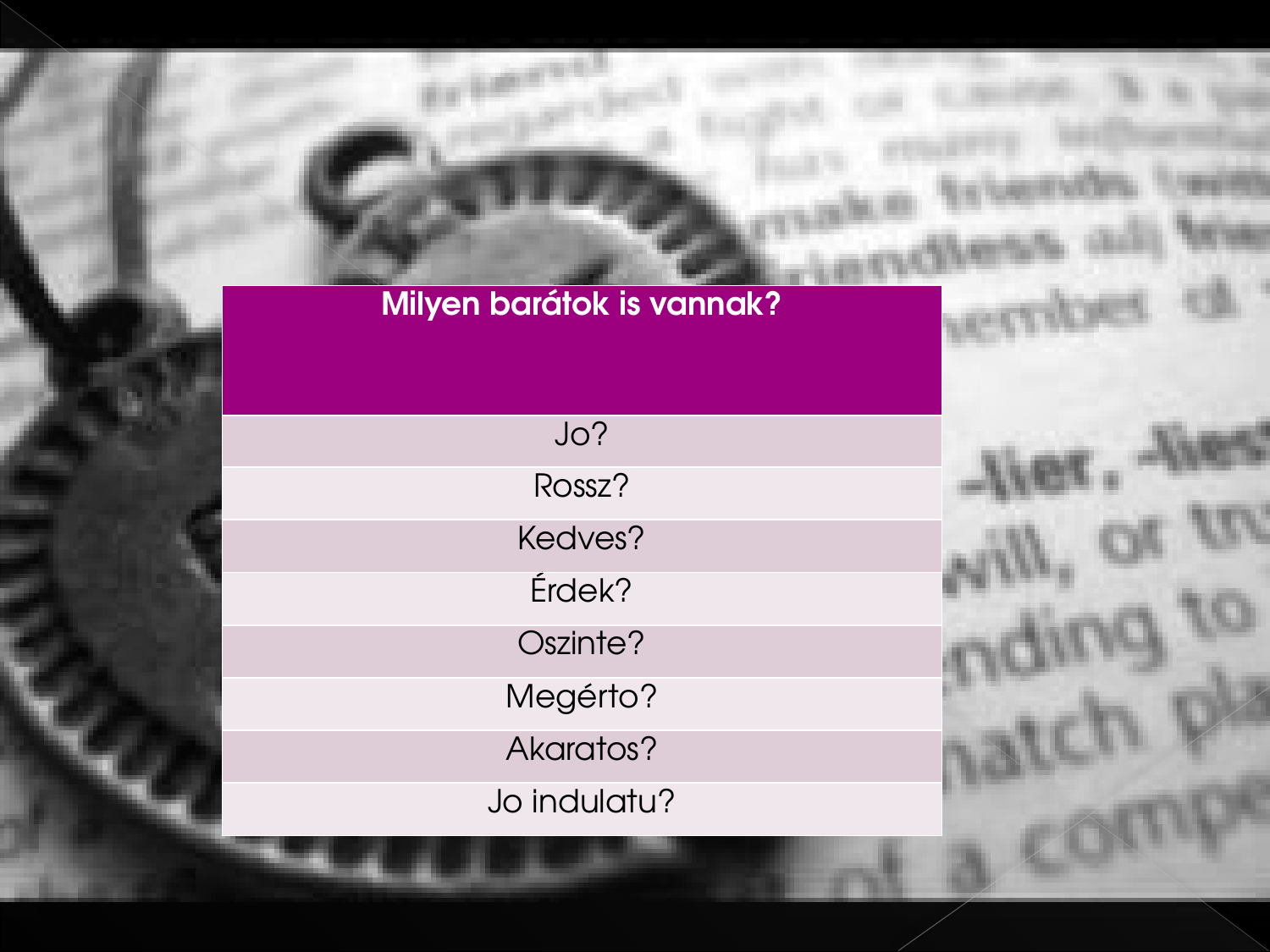

#
| Milyen barátok is vannak? |
| --- |
| Jo? |
| Rossz? |
| Kedves? |
| Érdek? |
| Oszinte? |
| Megérto? |
| Akaratos? |
| Jo indulatu? |